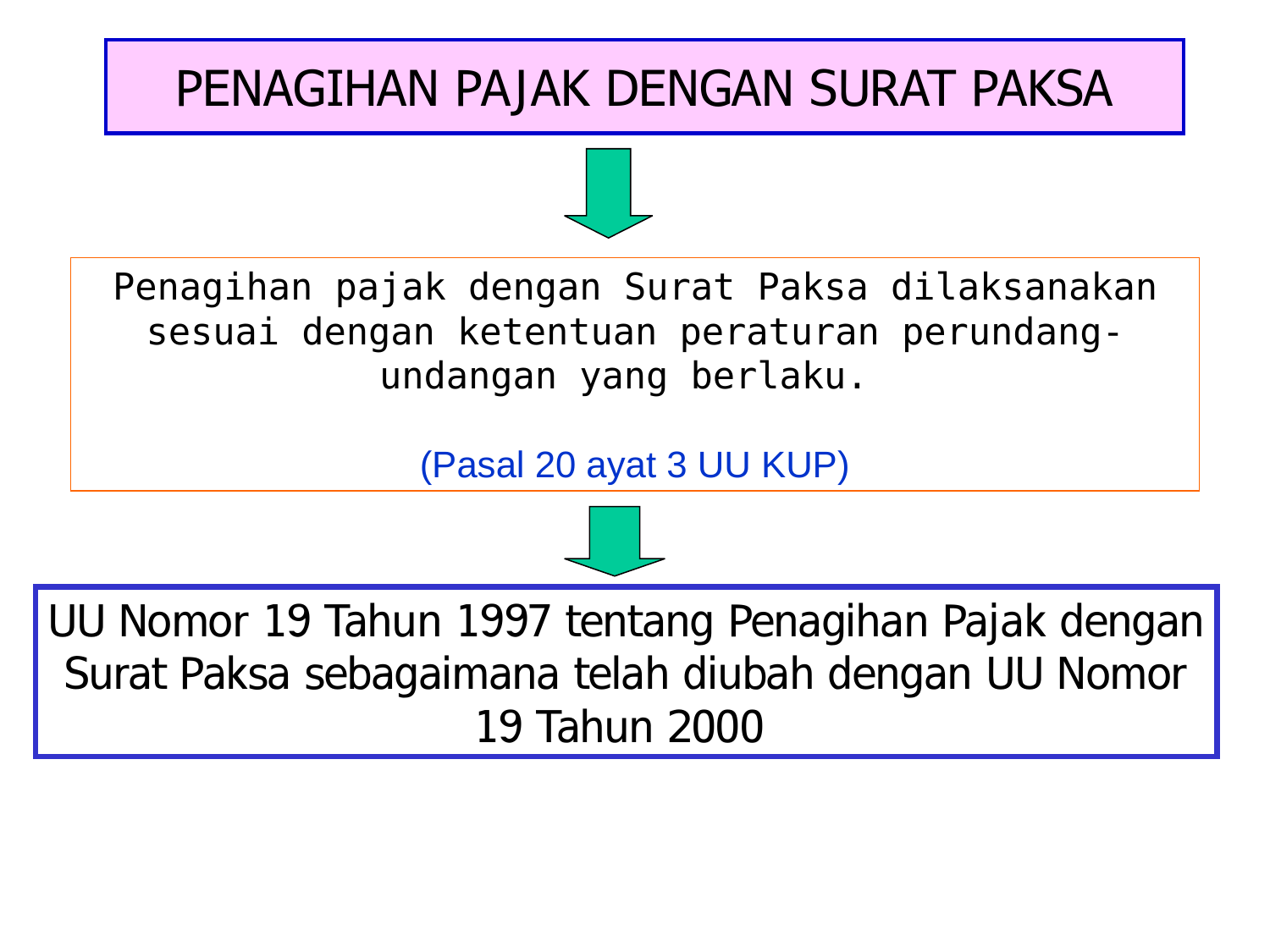

# PENAGIHAN PAJAK DENGAN SURAT PAKSA

Penagihan pajak dengan Surat Paksa dilaksanakan sesuai dengan ketentuan peraturan perundang-undangan yang berlaku.

(Pasal 20 ayat 3 UU KUP)

UU Nomor 19 Tahun 1997 tentang Penagihan Pajak dengan Surat Paksa sebagaimana telah diubah dengan UU Nomor 19 Tahun 2000